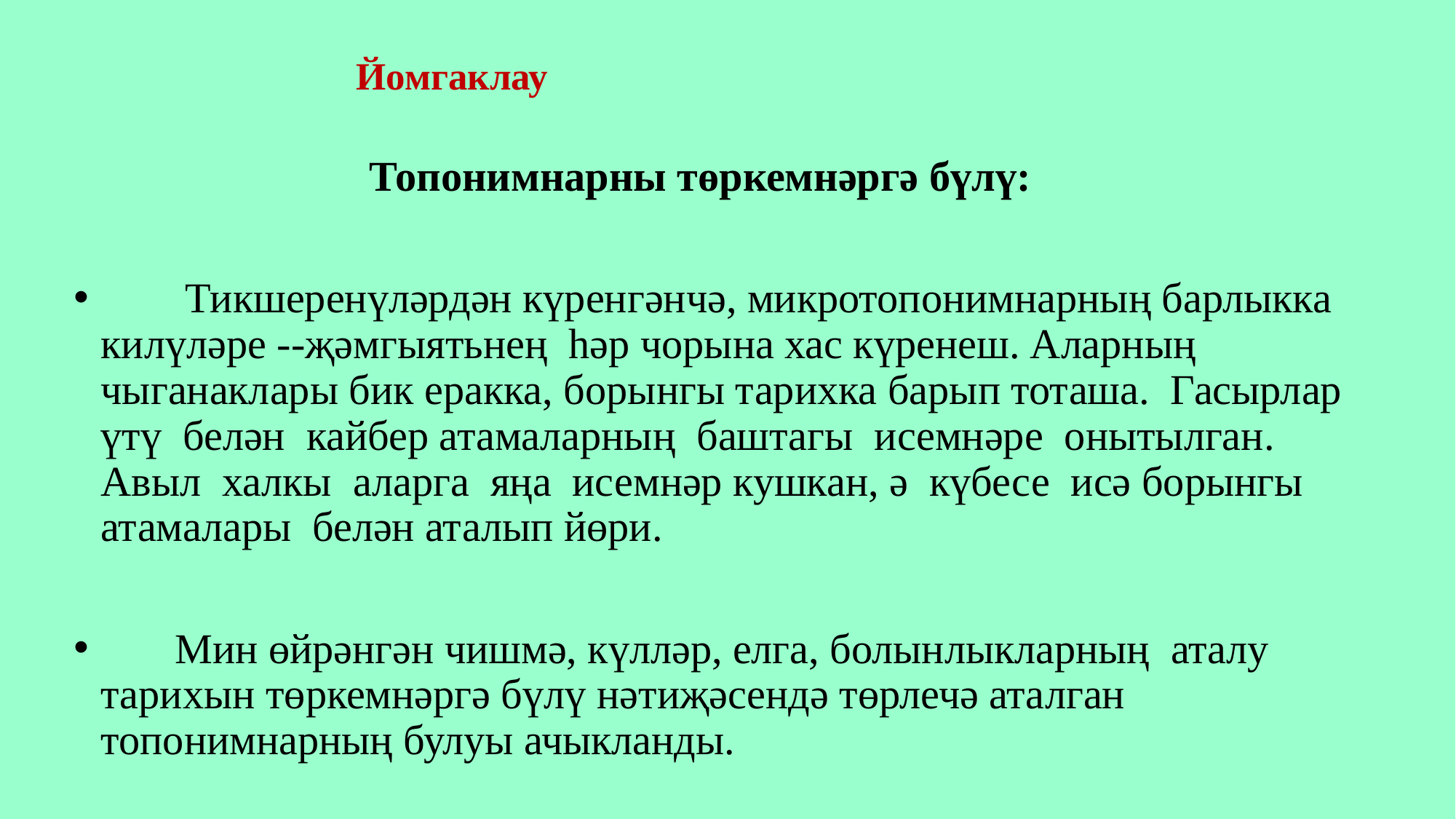

# Йомгаклау
                            Топонимнарны төркемнәргә бүлү:

        Тикшеренүләрдән күренгәнчә, микротопонимнарның барлыкка килүләре --җәмгыятьнең  һәр чорына хас күренеш. Аларның чыганаклары бик еракка, борынгы тарихка барып тоташа.  Гасырлар  үтү  белән  кайбер атамаларның  баштагы  исемнәре  онытылган.  Авыл  халкы  аларга  яңа  исемнәр кушкан, ә  күбесе  исә борынгы  атамалары  белән аталып йөри.

       Мин өйрәнгән чишмә, күлләр, елга, болынлыкларның  аталу  тарихын төркемнәргә бүлү нәтиҗәсендә төрлечә аталган топонимнарның булуы ачыкланды.